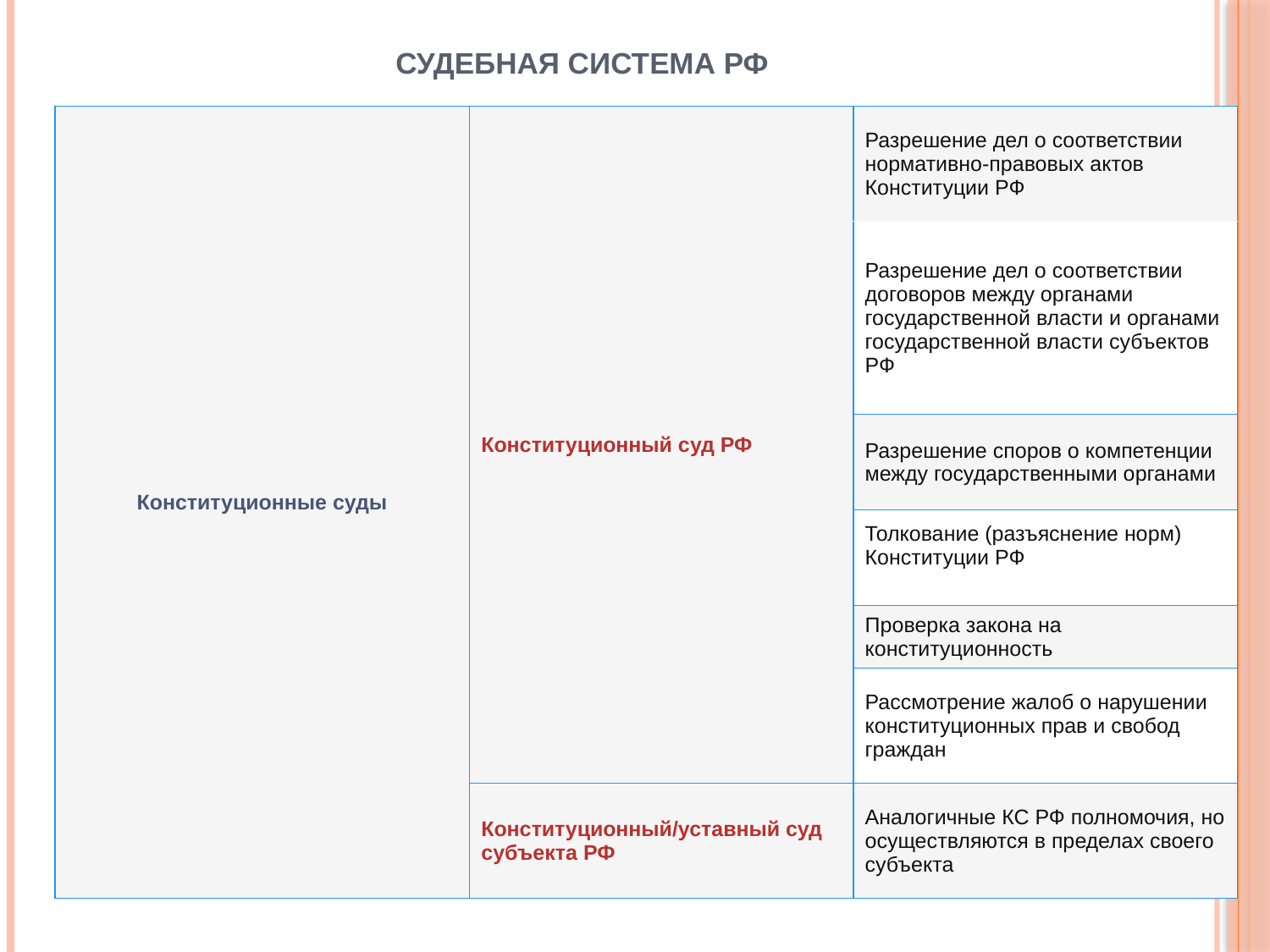

# Судебная система РФ
| Конституционные суды | Конституционный суд РФ | Разрешение дел о соответствии нормативно-правовых актов Конституции РФ |
| --- | --- | --- |
|  |  | Разрешение дел о соответствии договоров между органами государственной власти и органами государственной власти субъектов РФ |
|  |  | Разрешение споров о компетенции между государственными органами |
|  |  | Толкование (разъяснение норм) Конституции РФ |
|  |  | Проверка закона на конституционность |
|  |  | Рассмотрение жалоб о нарушении конституционных прав и свобод граждан |
|  | Конституционный/уставный суд субъекта РФ | Аналогичные КС РФ полномочия, но осуществляются в пределах своего субъекта |